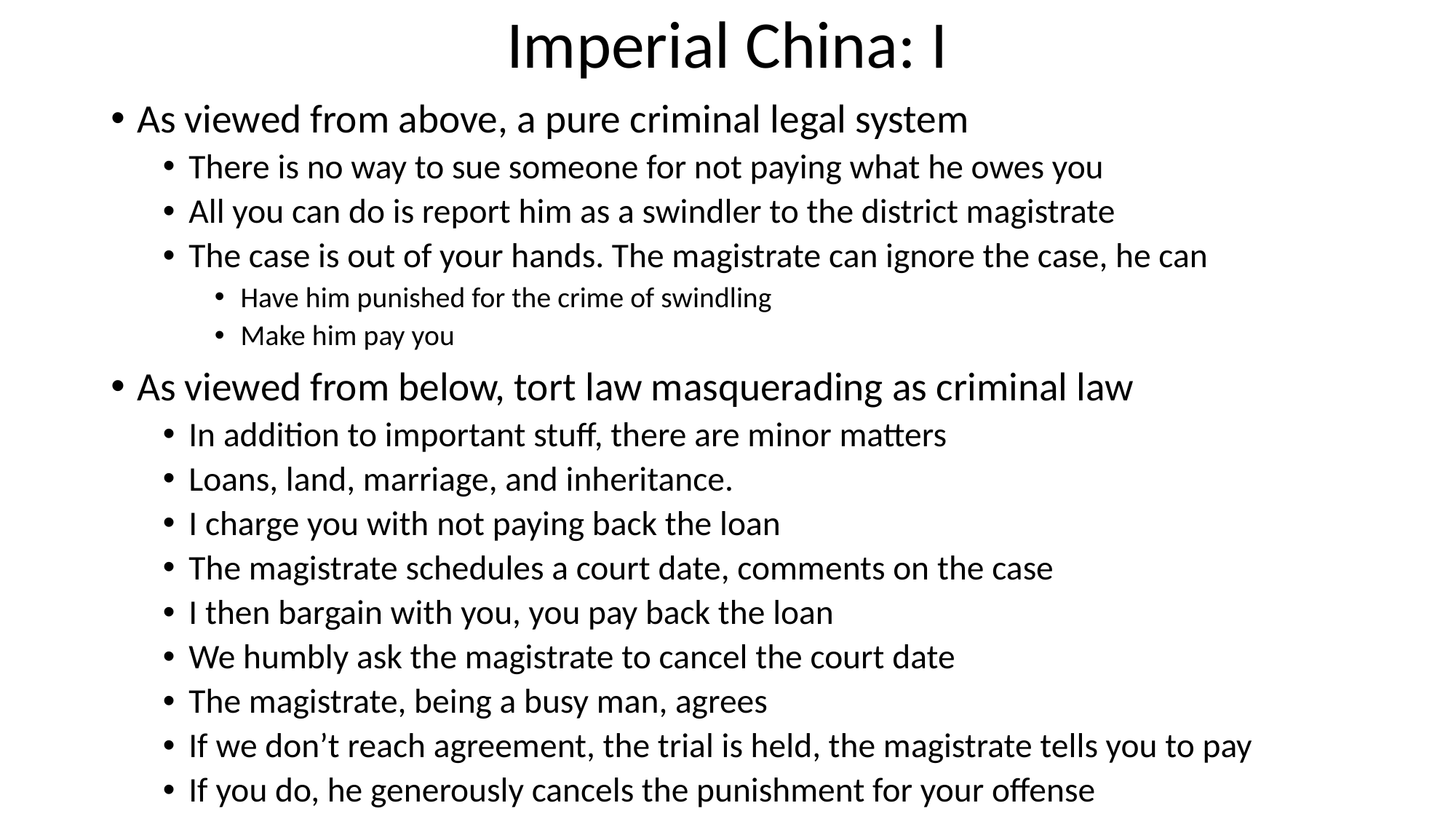

# Imperial China: I
As viewed from above, a pure criminal legal system
There is no way to sue someone for not paying what he owes you
All you can do is report him as a swindler to the district magistrate
The case is out of your hands. The magistrate can ignore the case, he can
Have him punished for the crime of swindling
Make him pay you
As viewed from below, tort law masquerading as criminal law
In addition to important stuff, there are minor matters
Loans, land, marriage, and inheritance.
I charge you with not paying back the loan
The magistrate schedules a court date, comments on the case
I then bargain with you, you pay back the loan
We humbly ask the magistrate to cancel the court date
The magistrate, being a busy man, agrees
If we don’t reach agreement, the trial is held, the magistrate tells you to pay
If you do, he generously cancels the punishment for your offense